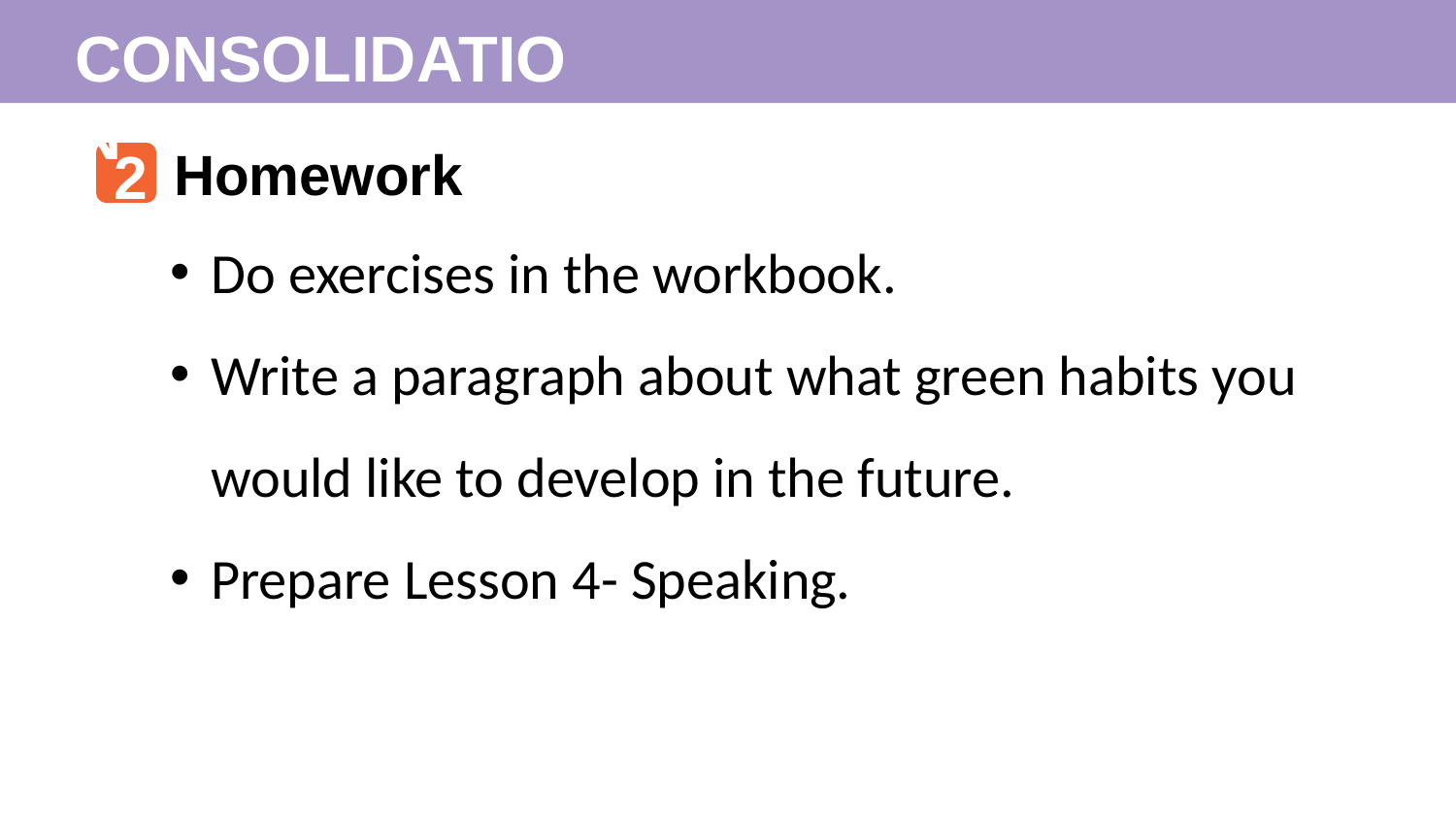

CONSOLIDATION
2
Homework

Do exercises in the workbook.
Write a paragraph about what green habits you would like to develop in the future.
Prepare Lesson 4- Speaking.